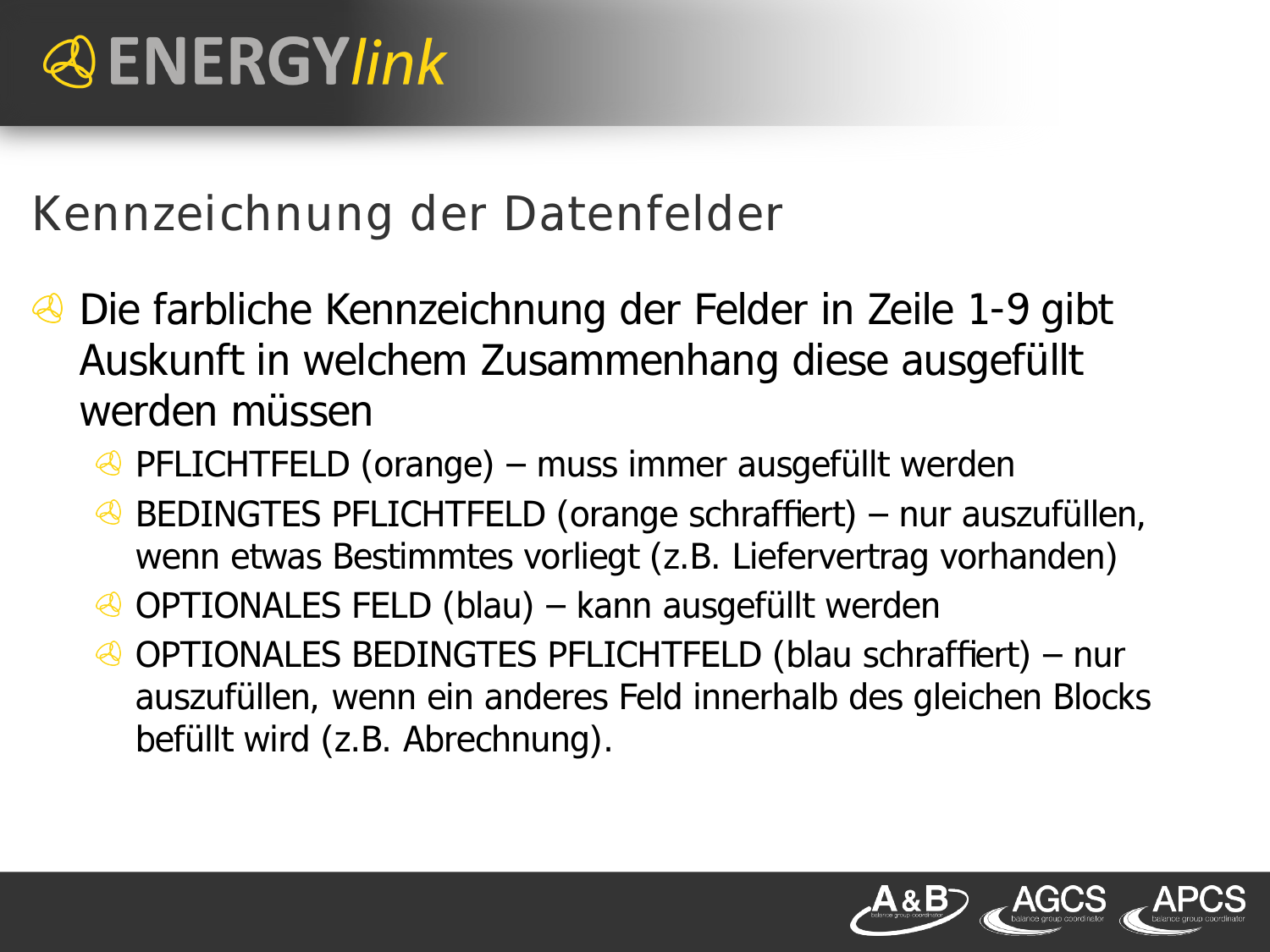

# Kennzeichnung der Datenfelder
Die farbliche Kennzeichnung der Felder in Zeile 1-9 gibt Auskunft in welchem Zusammenhang diese ausgefüllt werden müssen
PFLICHTFELD (orange) – muss immer ausgefüllt werden
BEDINGTES PFLICHTFELD (orange schraffiert) – nur auszufüllen, wenn etwas Bestimmtes vorliegt (z.B. Liefervertrag vorhanden)
OPTIONALES FELD (blau) – kann ausgefüllt werden
OPTIONALES BEDINGTES PFLICHTFELD (blau schraffiert) – nur auszufüllen, wenn ein anderes Feld innerhalb des gleichen Blocks befüllt wird (z.B. Abrechnung).